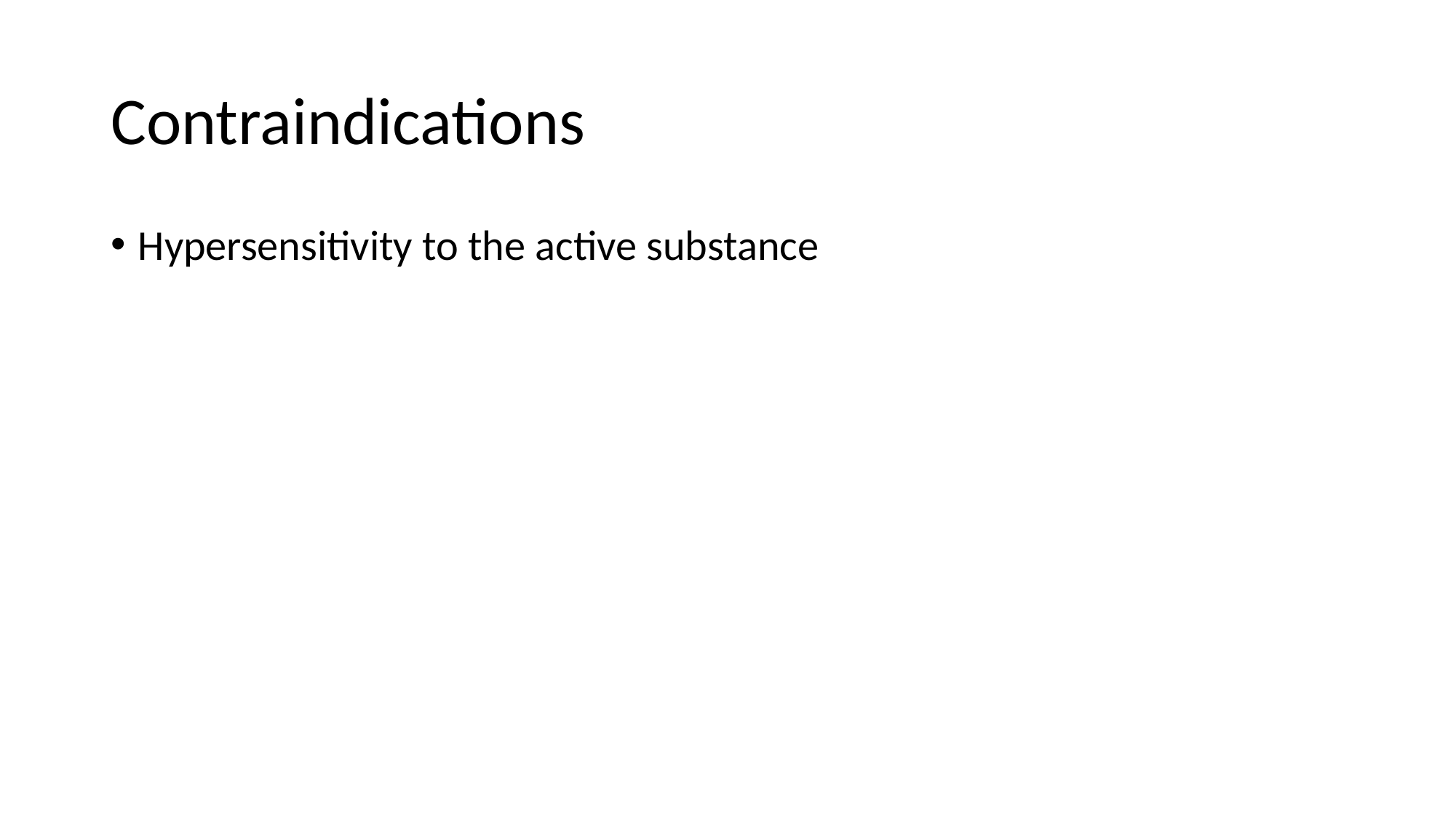

# Contraindications
Hypersensitivity to the active substance